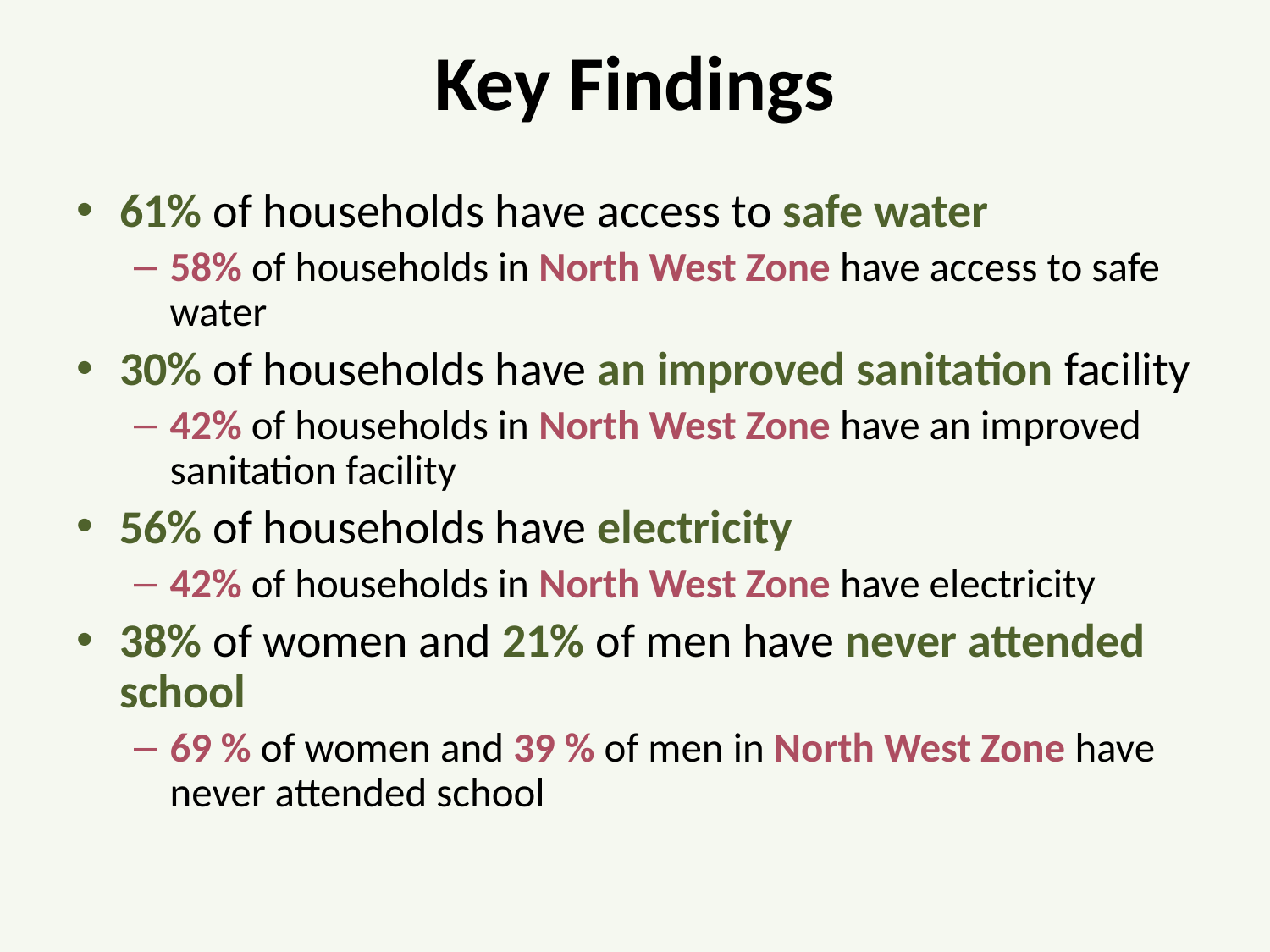

# Key Findings
61% of households have access to safe water
58% of households in North West Zone have access to safe water
30% of households have an improved sanitation facility
42% of households in North West Zone have an improved sanitation facility
56% of households have electricity
42% of households in North West Zone have electricity
38% of women and 21% of men have never attended school
69 % of women and 39 % of men in North West Zone have never attended school